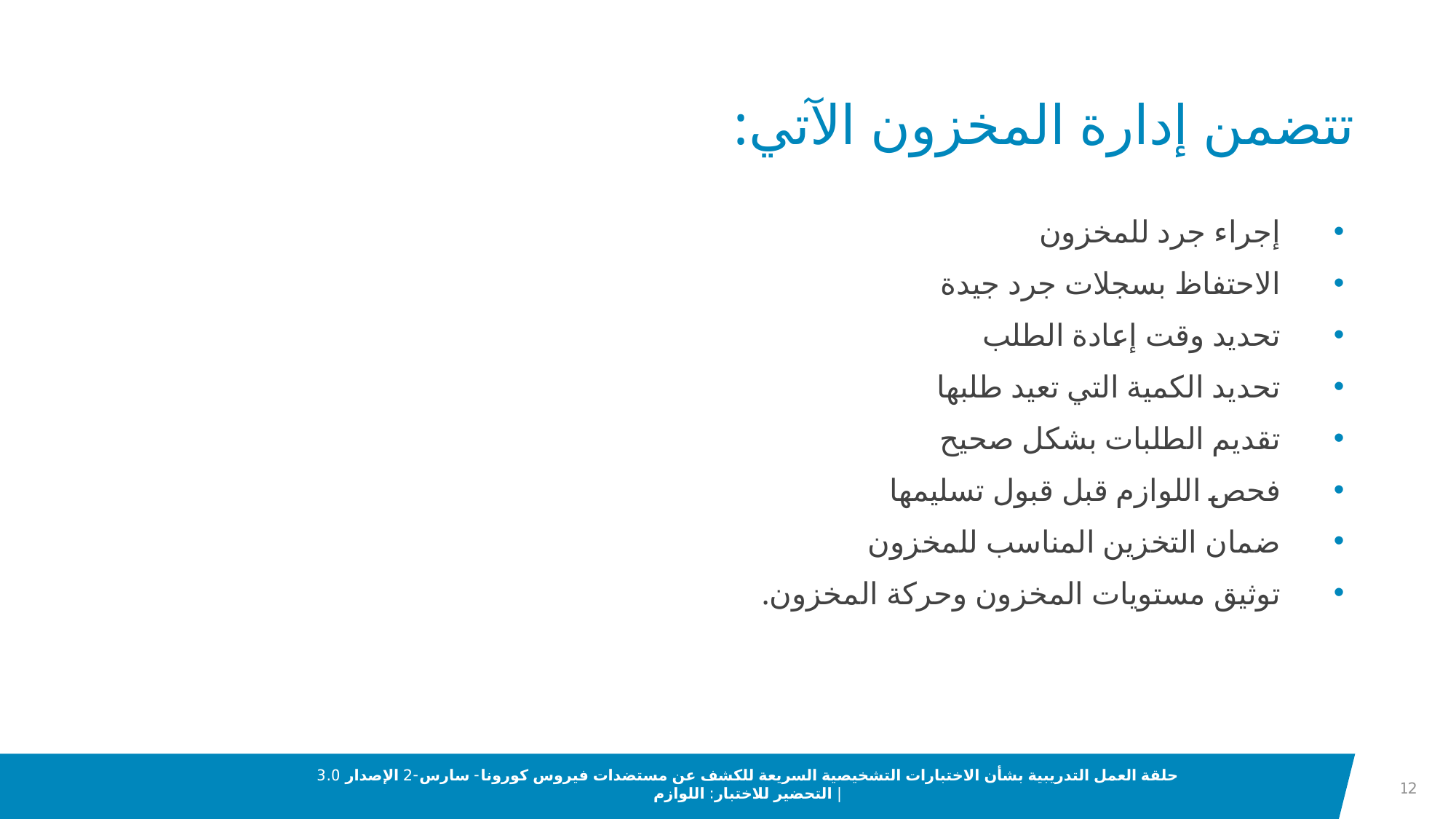

# تتضمن إدارة المخزون الآتي:
إجراء جرد للمخزون
الاحتفاظ بسجلات جرد جيدة
تحديد وقت إعادة الطلب
تحديد الكمية التي تعيد طلبها
تقديم الطلبات بشكل صحيح
فحص اللوازم قبل قبول تسليمها
ضمان التخزين المناسب للمخزون
توثيق مستويات المخزون وحركة المخزون.

حلقة العمل التدريبية بشأن الاختبارات التشخيصية السريعة للكشف عن مستضدات فيروس كورونا- سارس-2 الإصدار 3.0 | التحضير للاختبار: اللوازم
12